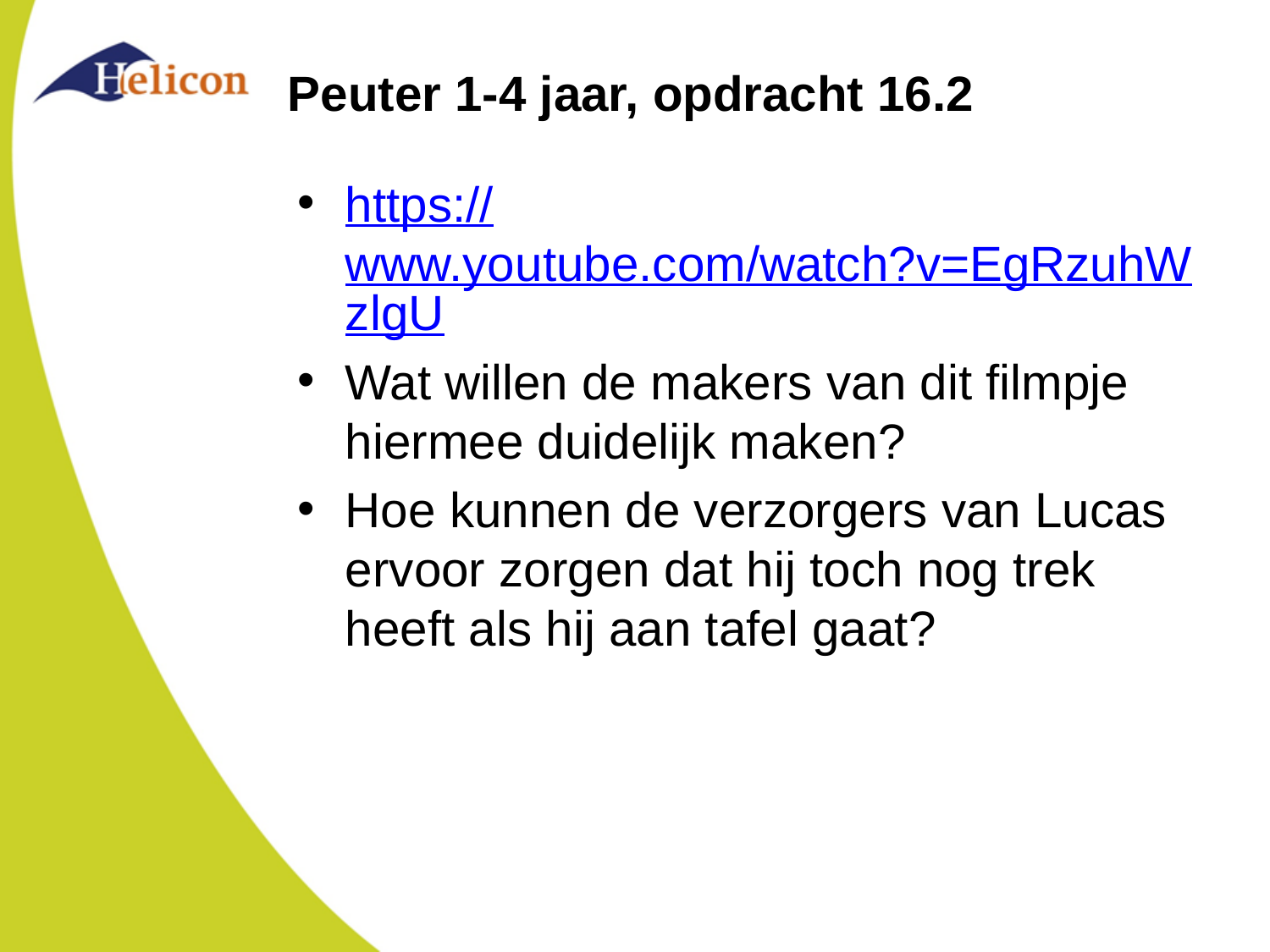

# Peuter 1-4 jaar, opdracht 16.2
https://www.youtube.com/watch?v=EgRzuhWzlgU
Wat willen de makers van dit filmpje hiermee duidelijk maken?
Hoe kunnen de verzorgers van Lucas ervoor zorgen dat hij toch nog trek heeft als hij aan tafel gaat?